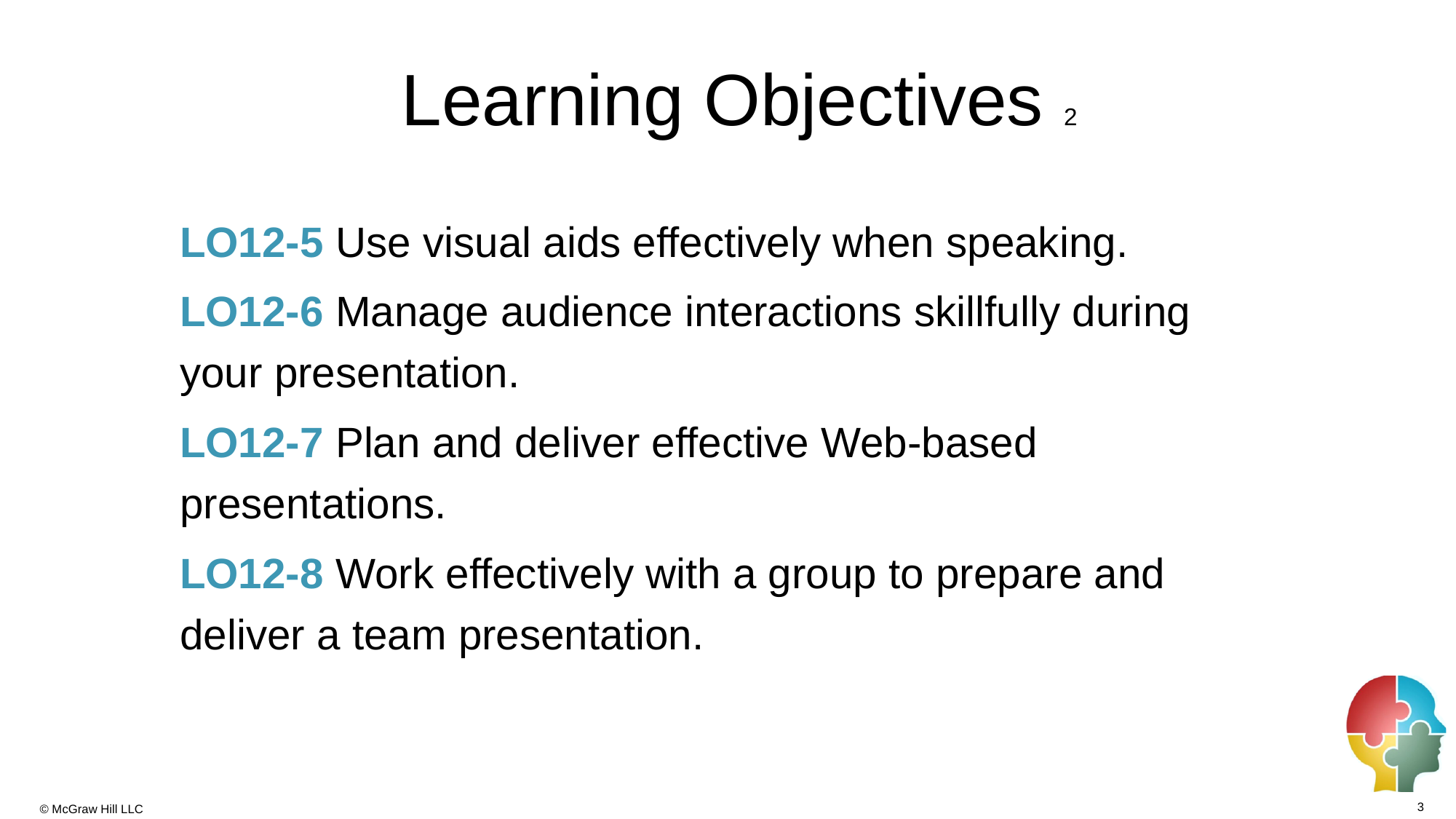

# Learning Objectives 2
LO12-5 Use visual aids effectively when speaking.
LO12-6 Manage audience interactions skillfully during your presentation.
LO12-7 Plan and deliver effective Web-based presentations.
LO12-8 Work effectively with a group to prepare and deliver a team presentation.
3